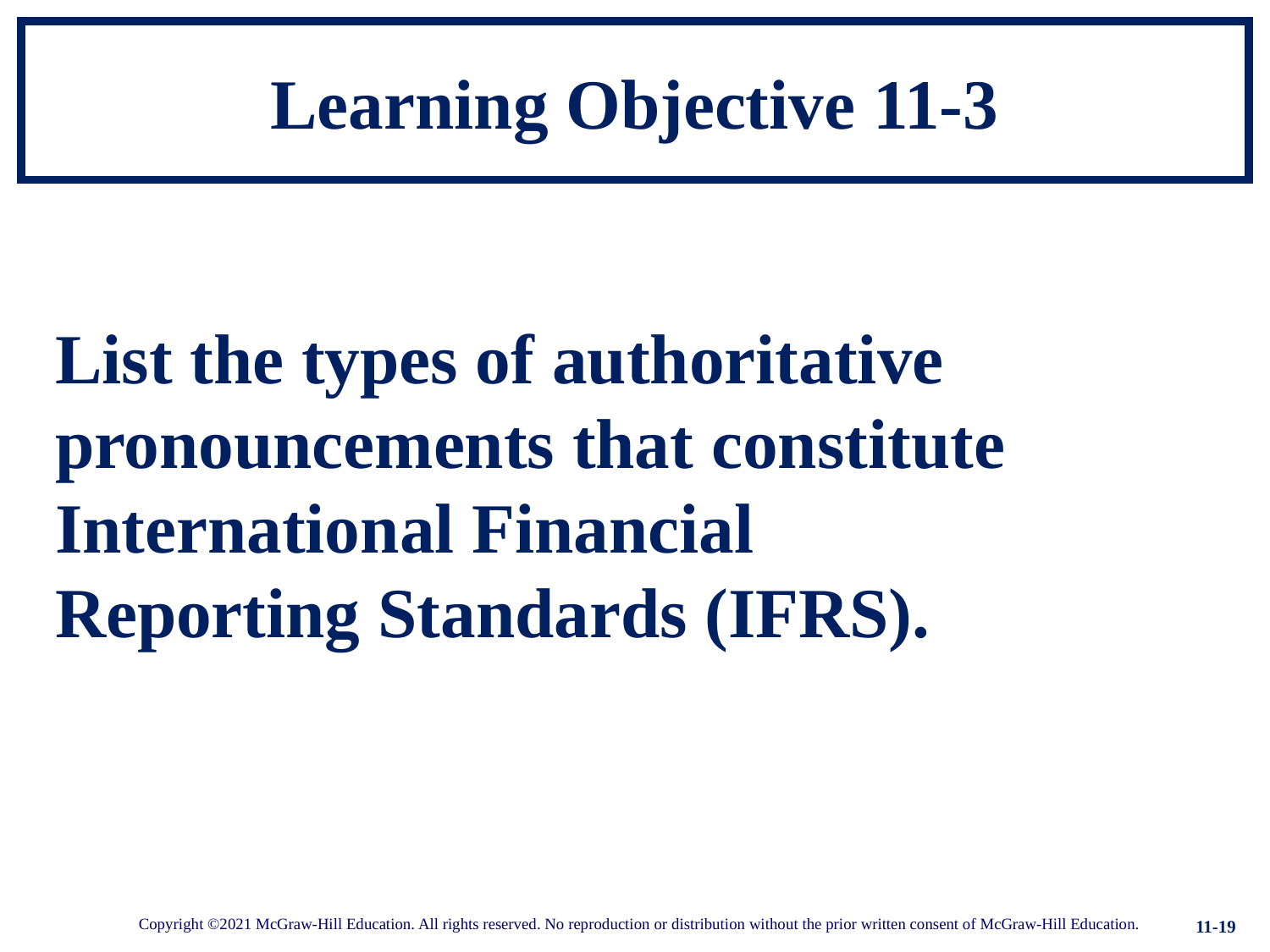

# Learning Objective 11-3

List the types of authoritative
pronouncements that constitute
International Financial
Reporting Standards (IFRS).

11-19
Copyright ©2021 McGraw-Hill Education. All rights reserved. No reproduction or distribution without the prior written consent of McGraw-Hill Education.